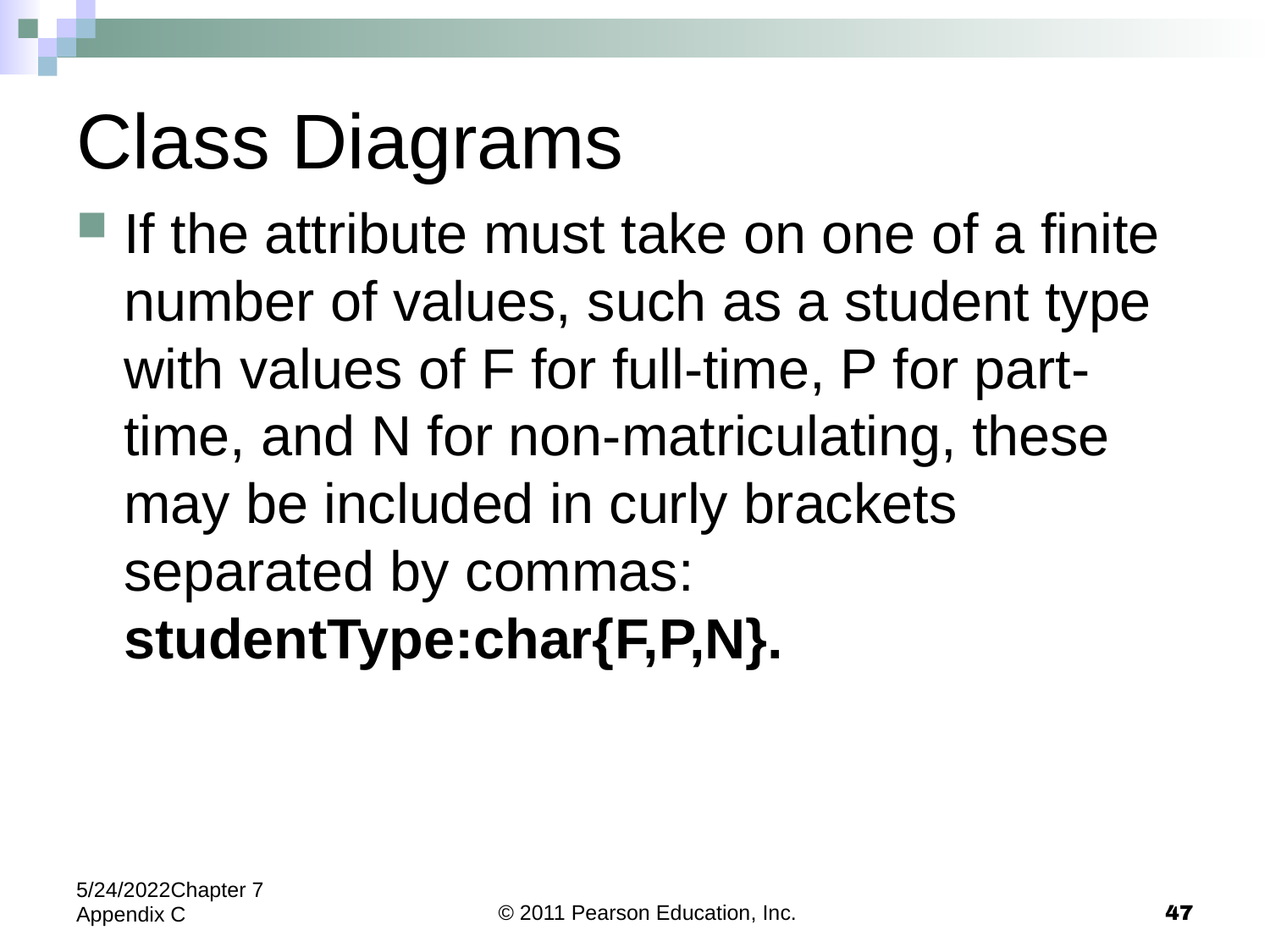

# Class Diagrams
If the attribute must take on one of a finite number of values, such as a student type with values of F for full-time, P for part-time, and N for non-matriculating, these may be included in curly brackets separated by commas: studentType:char{F,P,N}.

5/24/2022Chapter 7 Appendix C
© 2011 Pearson Education, Inc.
47